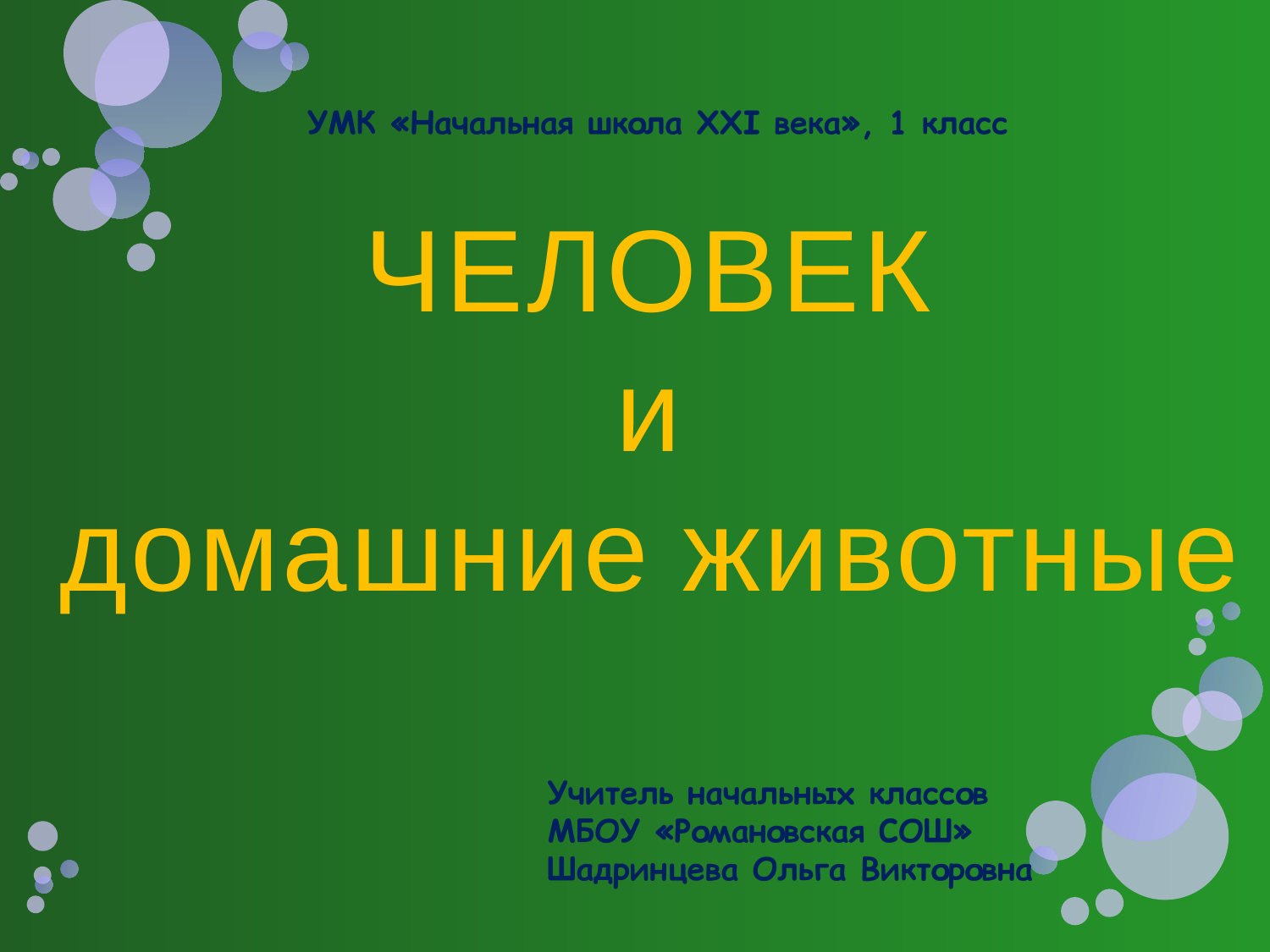

# ЧЕЛОВЕК и домашние животные
УМК «Начальная школа XXI века», 1 класс
Учитель начальных классов
МБОУ «Романовская СОШ»
Шадринцева Ольга Викторовна